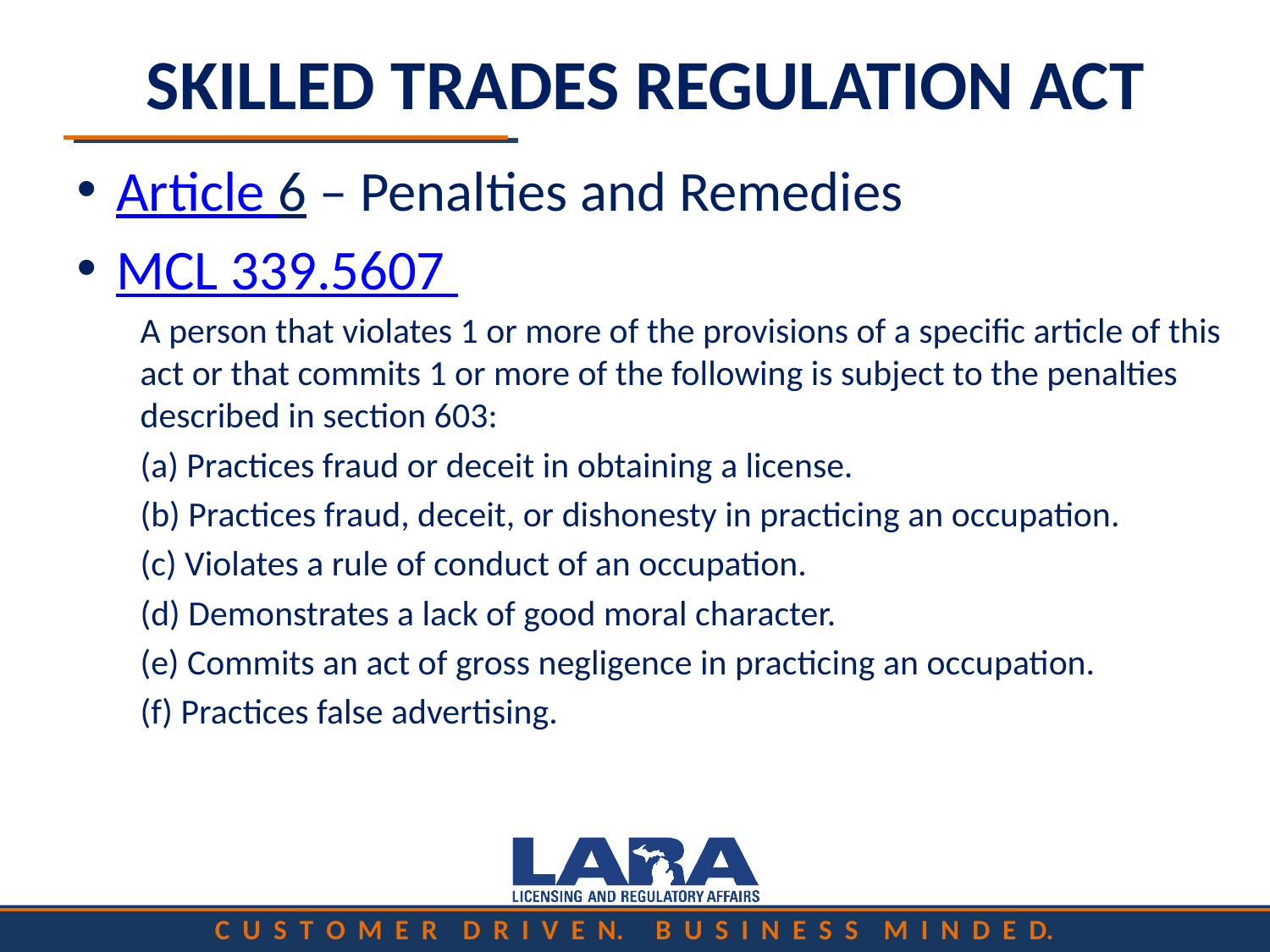

# SKILLED TRADES REGULATION ACT
Article 6 – Penalties and Remedies
MCL 339.5607
	A person that violates 1 or more of the provisions of a specific article of this 	act or that commits 1 or more of the following is subject to the penalties 	described in section 603:
	(a) Practices fraud or deceit in obtaining a license.
	(b) Practices fraud, deceit, or dishonesty in practicing an occupation.
	(c) Violates a rule of conduct of an occupation.
	(d) Demonstrates a lack of good moral character.
	(e) Commits an act of gross negligence in practicing an occupation.
	(f) Practices false advertising.